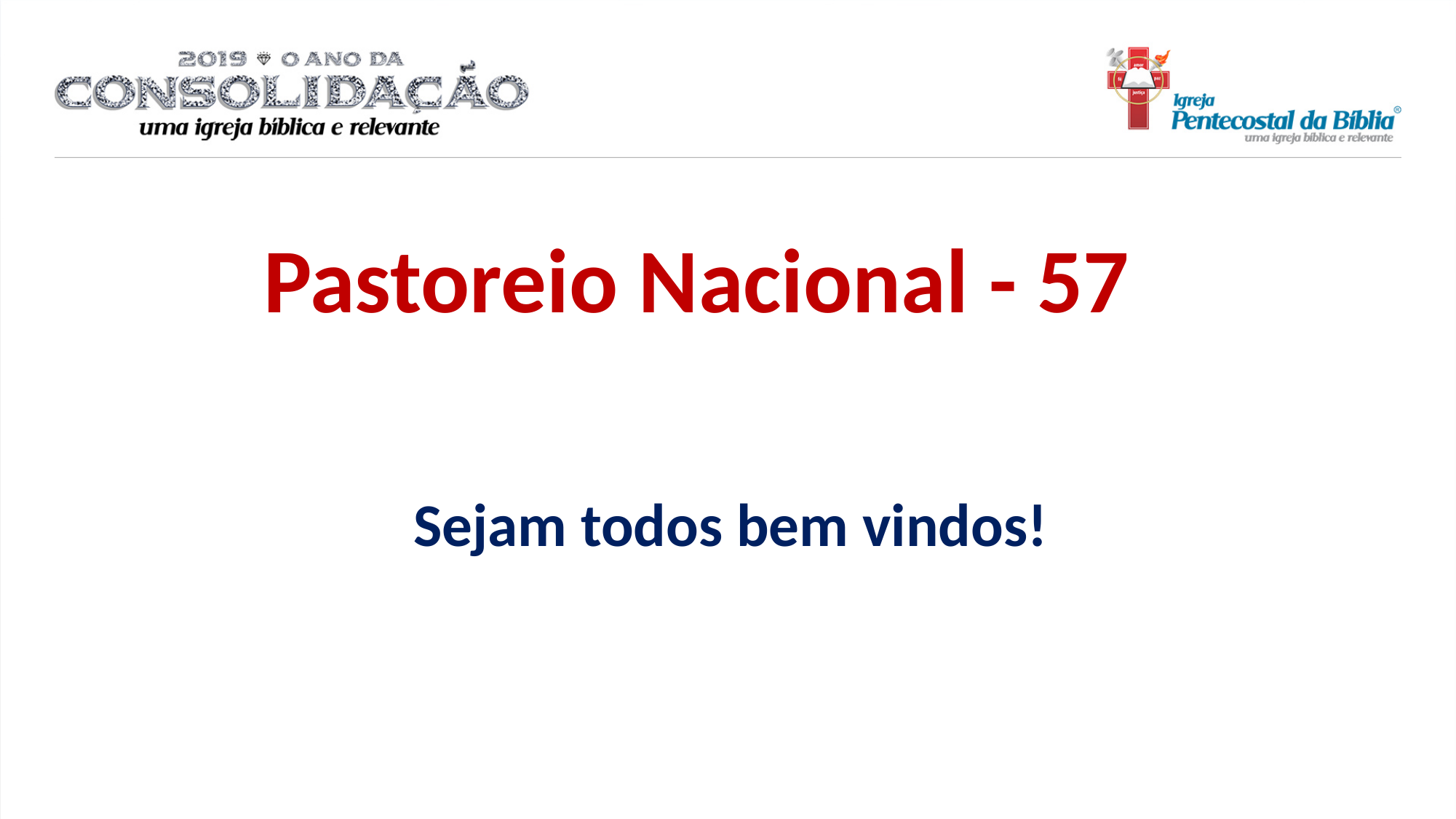

# Pastoreio Nacional - 57

Sejam todos bem vindos!